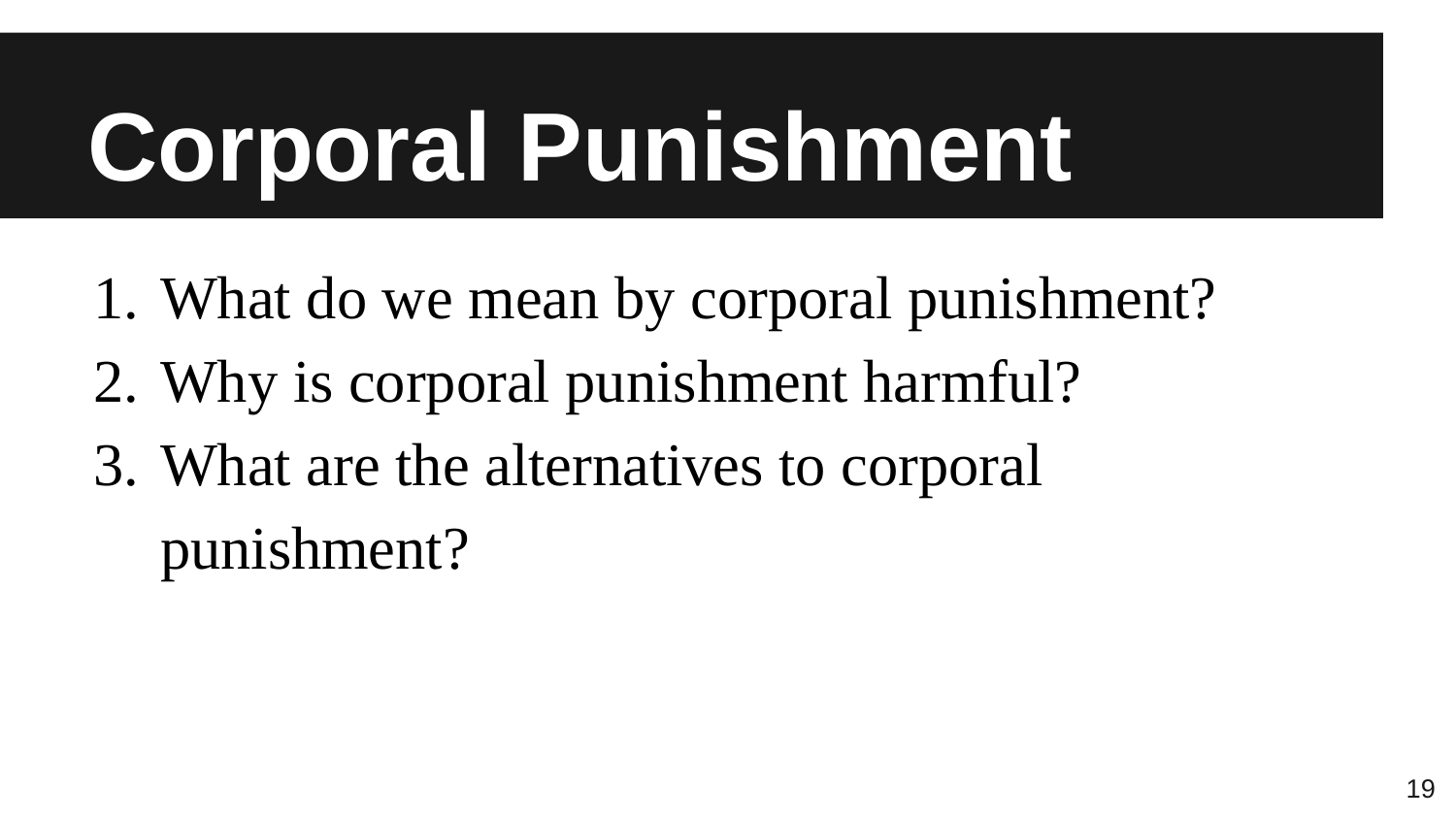

# Corporal Punishment
What do we mean by corporal punishment?
Why is corporal punishment harmful?
What are the alternatives to corporal punishment?

19